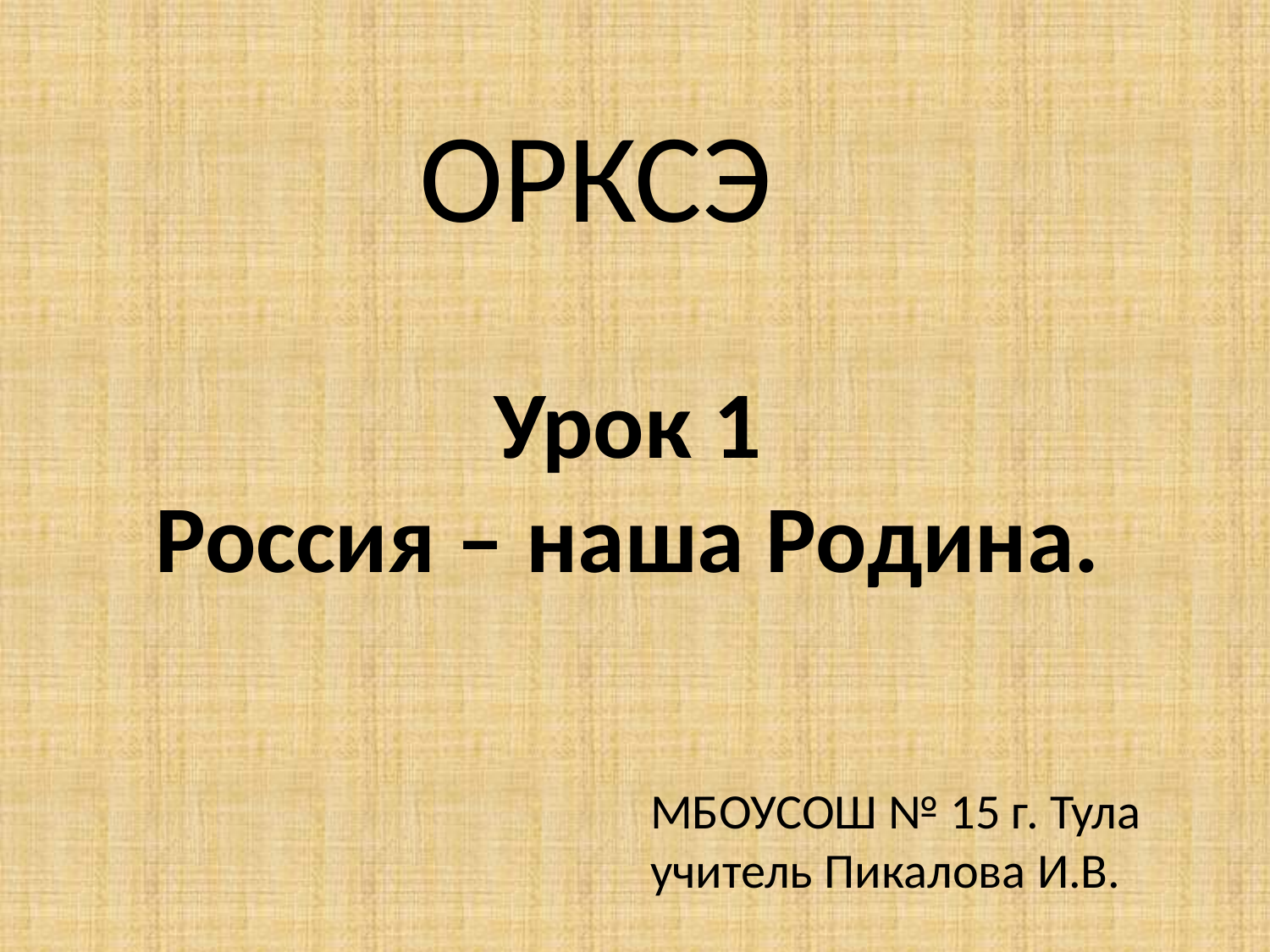

ОРКСЭ
Урок 1
Россия – наша Родина.
МБОУСОШ № 15 г. Тула
учитель Пикалова И.В.